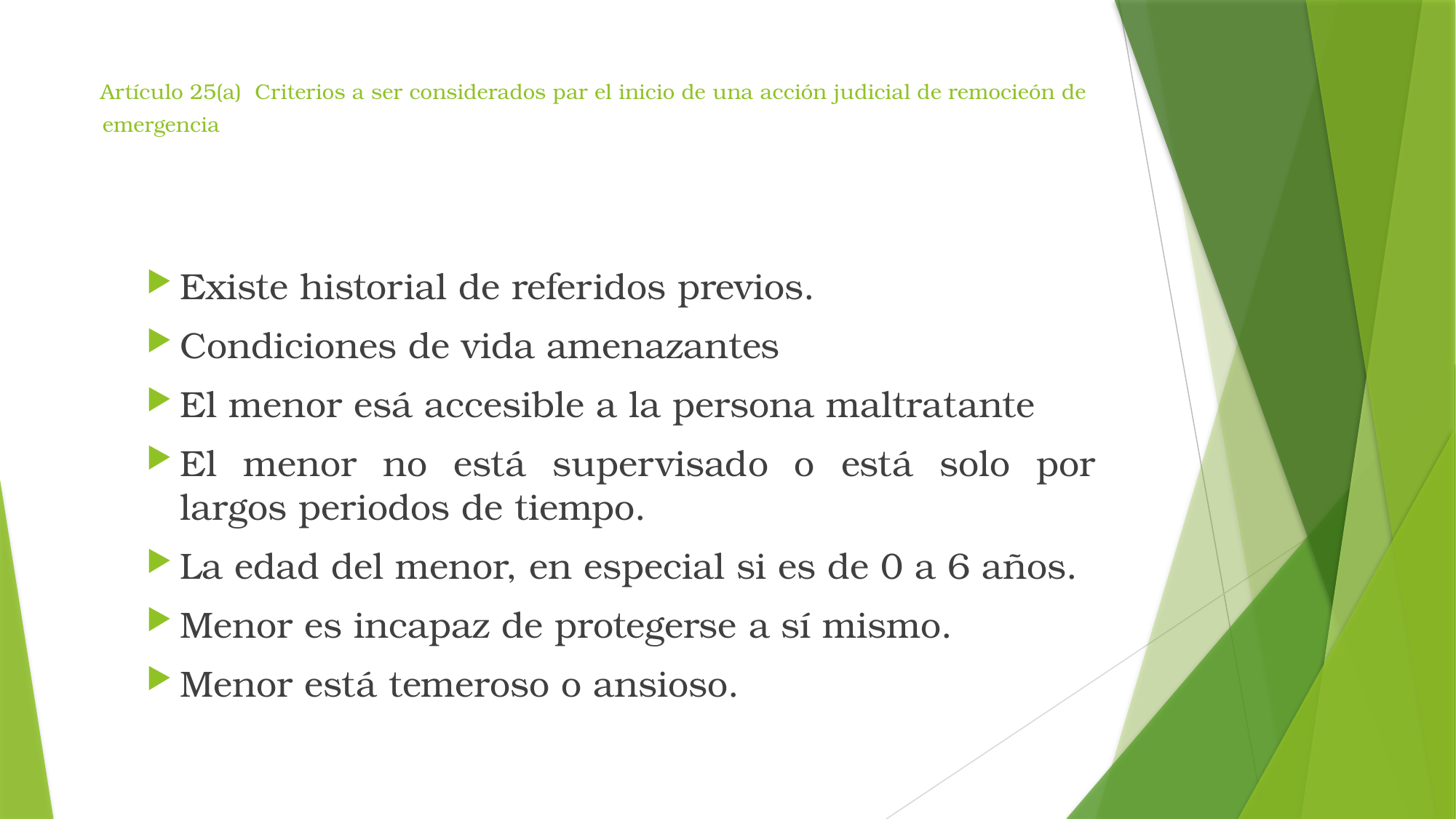

# Artículo 25(a)  Criterios a ser considerados par el inicio de una acción judicial de remocieón de emergenciaR ARTÍCULO 25-A. CRITERIOS A SER CONSIDERADOS PARA EL INICIO DE UNA ACCIÓN JUDICIAL DE CUSTODIA DE EMERGENCIA O CUSTODIA TÍCULO 25-A. CRITERIOS A SER CONSIDERADOS PARA EL INICIO DE UNA ACCIÓN JUDICIAL DE CUSTODIA DE EMERGENCIA O CUSTODIA
Existe historial de referidos previos.
Condiciones de vida amenazantes
El menor esá accesible a la persona maltratante
El menor no está supervisado o está solo por largos periodos de tiempo.
La edad del menor, en especial si es de 0 a 6 años.
Menor es incapaz de protegerse a sí mismo.
Menor está temeroso o ansioso.